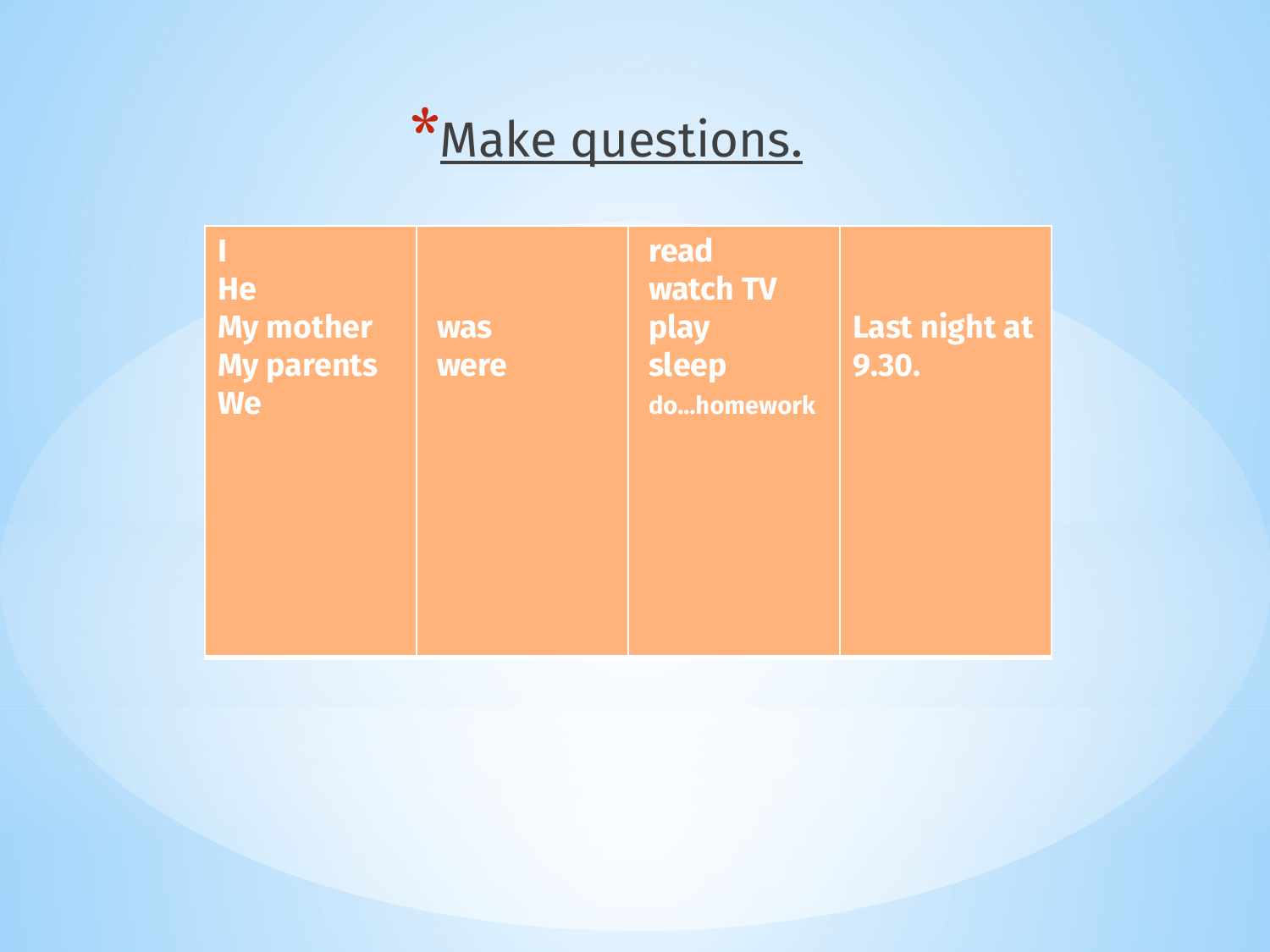

Make questions.

| I He My mother My parents We | was were | read watch TV play sleep do…homework | Last night at 9.30. |
| --- | --- | --- | --- |
#